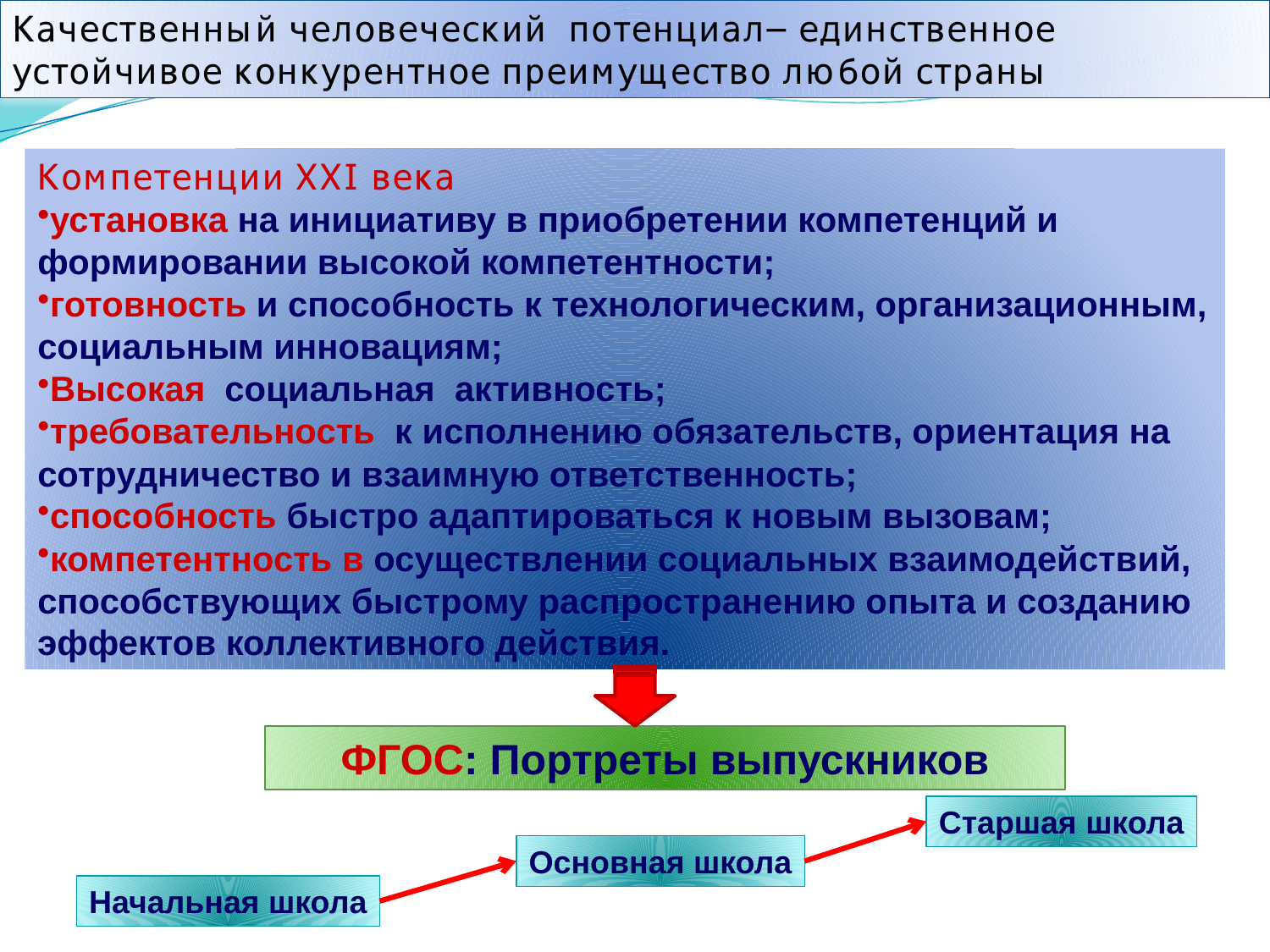

Качественный человеческий  потенциал– единственное устойчивое конкурентное преимущество любой страны
Компетенции XXI века
установка на инициативу в приобретении компетенций и формировании высокой компетентности;
готовность и способность к технологическим, организационным, социальным инновациям;
Высокая  социальная  активность;
требовательность  к исполнению обязательств, ориентация на сотрудничество и взаимную ответственность;
способность быстро адаптироваться к новым вызовам;
компетентность в осуществлении социальных взаимодействий,
способствующих быстрому распространению опыта и созданию эффектов коллективного действия.

ФГОС: Портреты выпускников
Старшая школа
Основная школа
Начальная школа